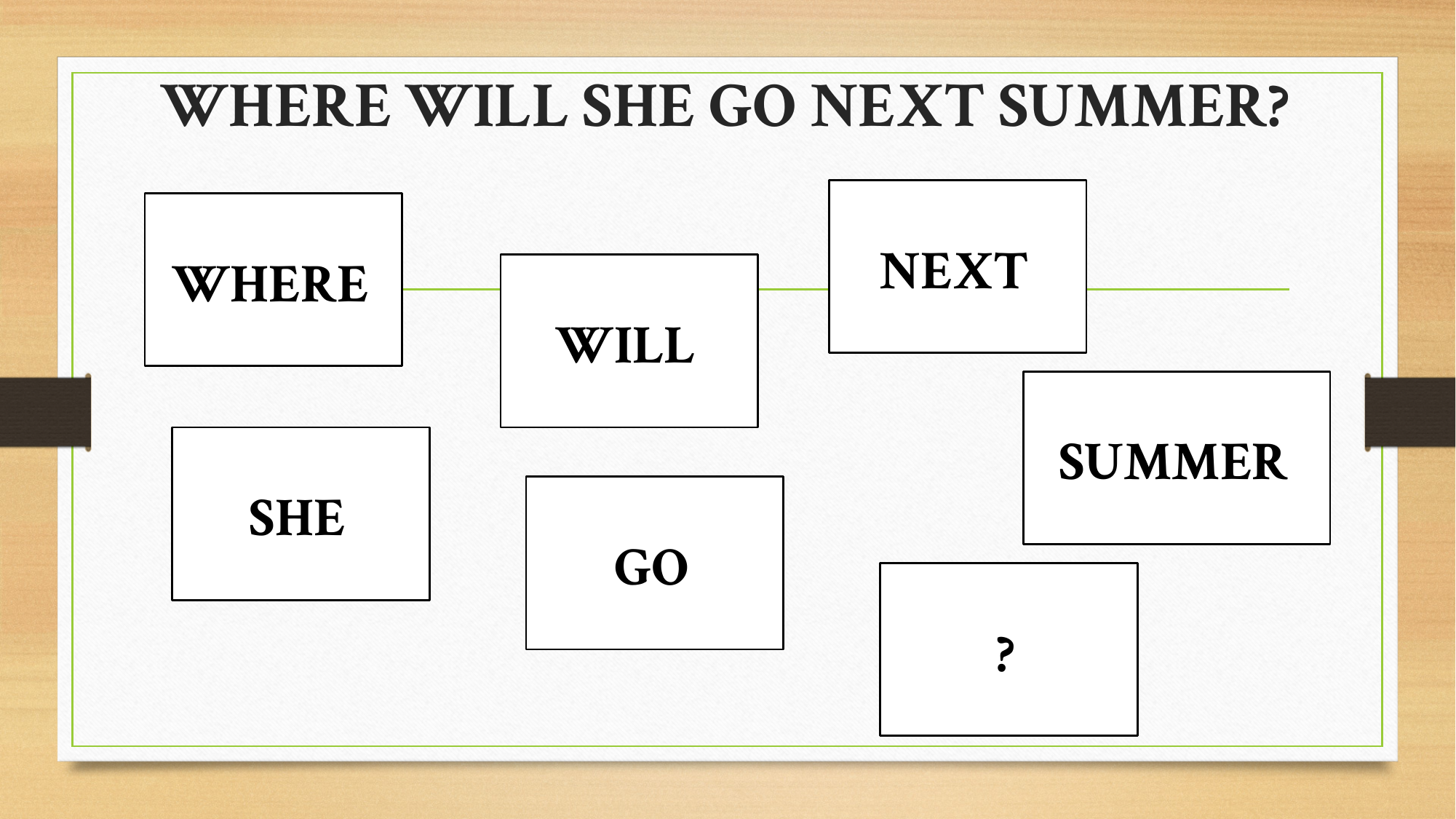

# WHERE WILL SHE GO NEXT SUMMER?
NEXT
WHERE
WILL
SUMMER
SHE
GO
?